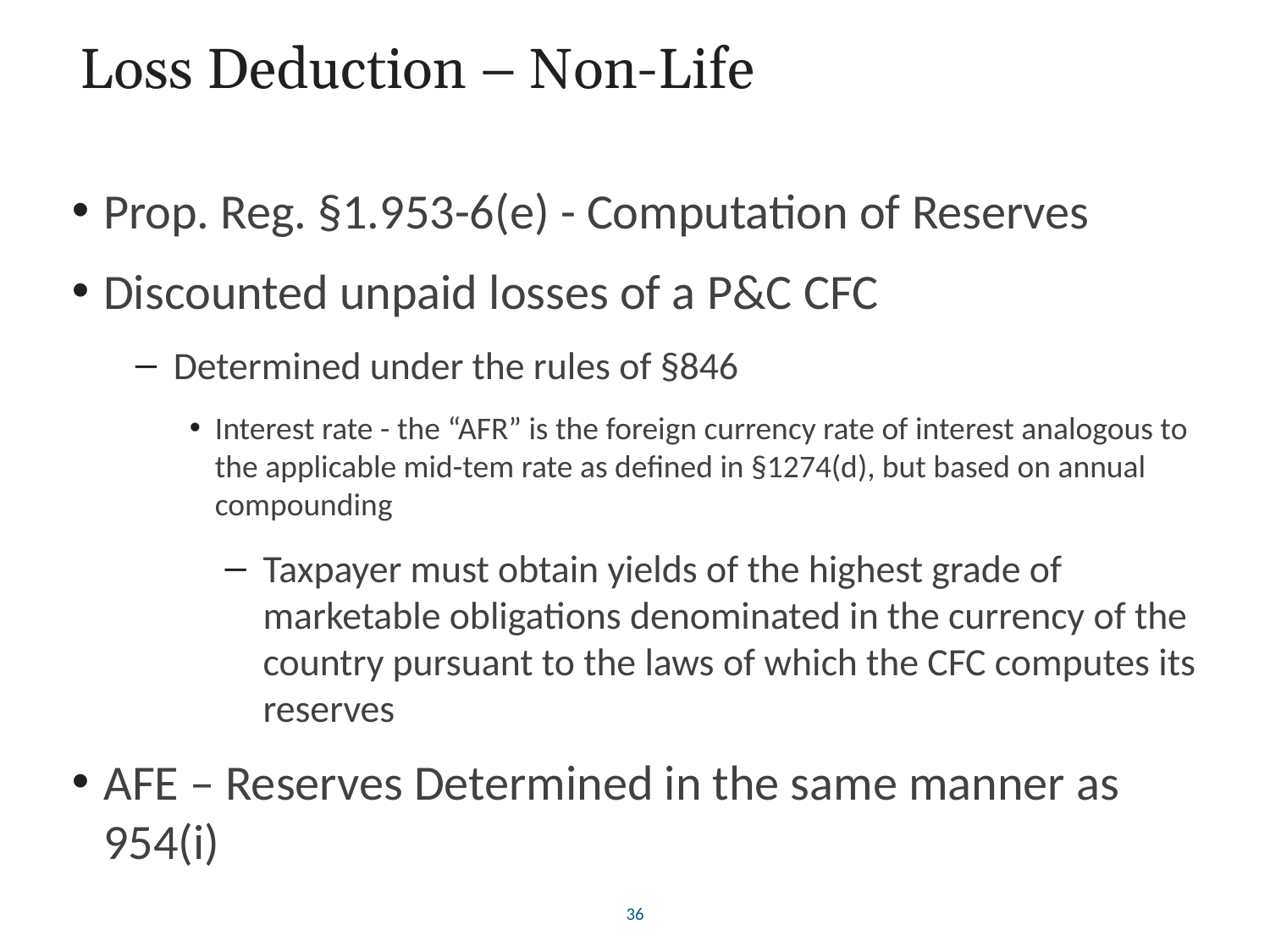

# Loss Deduction – Non-Life
Prop. Reg. §1.953-6(e) - Computation of Reserves
Discounted unpaid losses of a P&C CFC
Determined under the rules of §846
Interest rate - the “AFR” is the foreign currency rate of interest analogous to the applicable mid-tem rate as defined in §1274(d), but based on annual compounding
Taxpayer must obtain yields of the highest grade of marketable obligations denominated in the currency of the country pursuant to the laws of which the CFC computes its reserves
AFE – Reserves Determined in the same manner as 954(i)
36